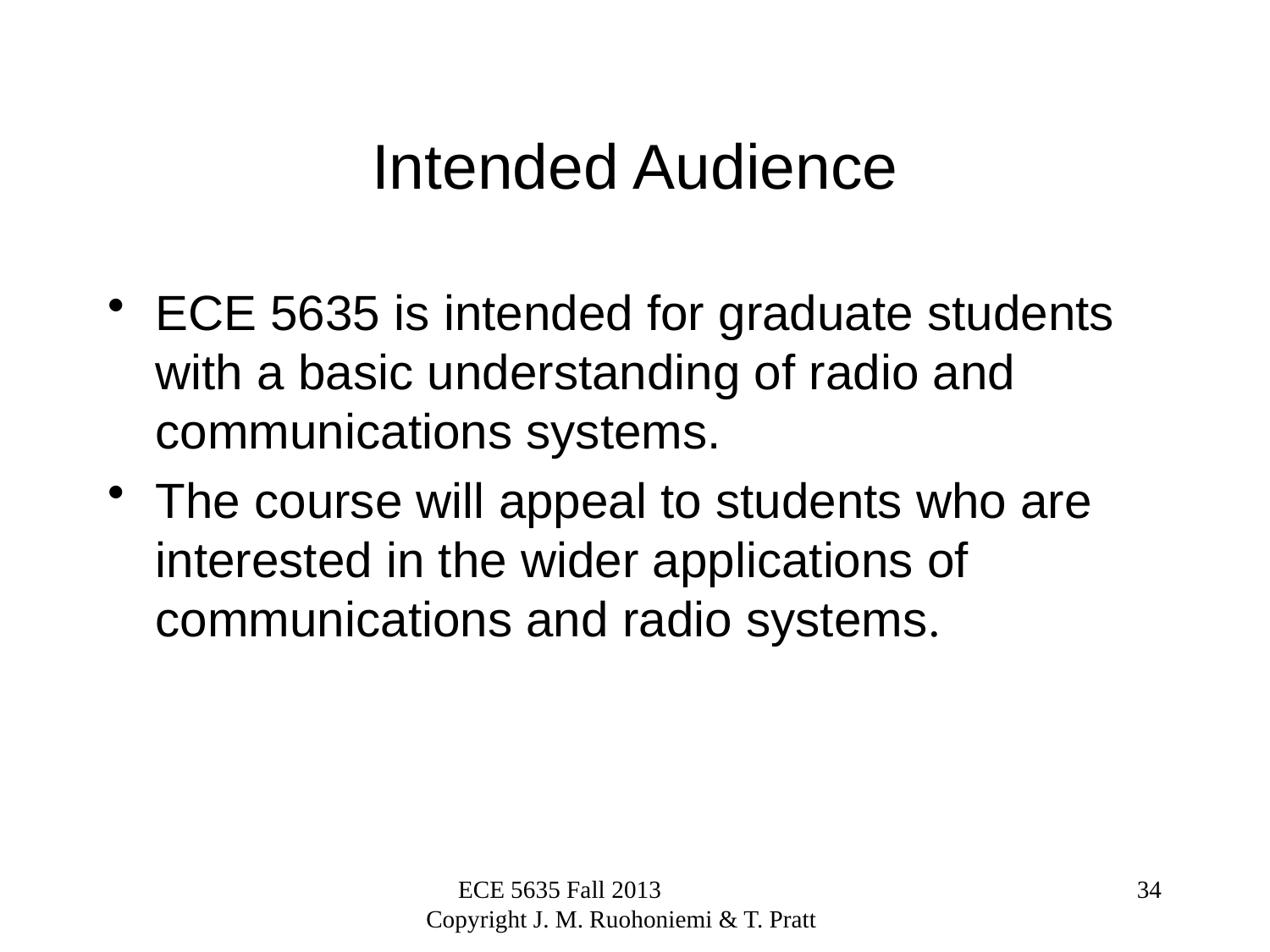

# Intended Audience
ECE 5635 is intended for graduate students with a basic understanding of radio and  communications systems.
The course will appeal to students who are interested in the wider applications of communications and radio systems.
ECE 5635 Fall 2013                      Copyright J. M. Ruohoniemi & T. Pratt
34